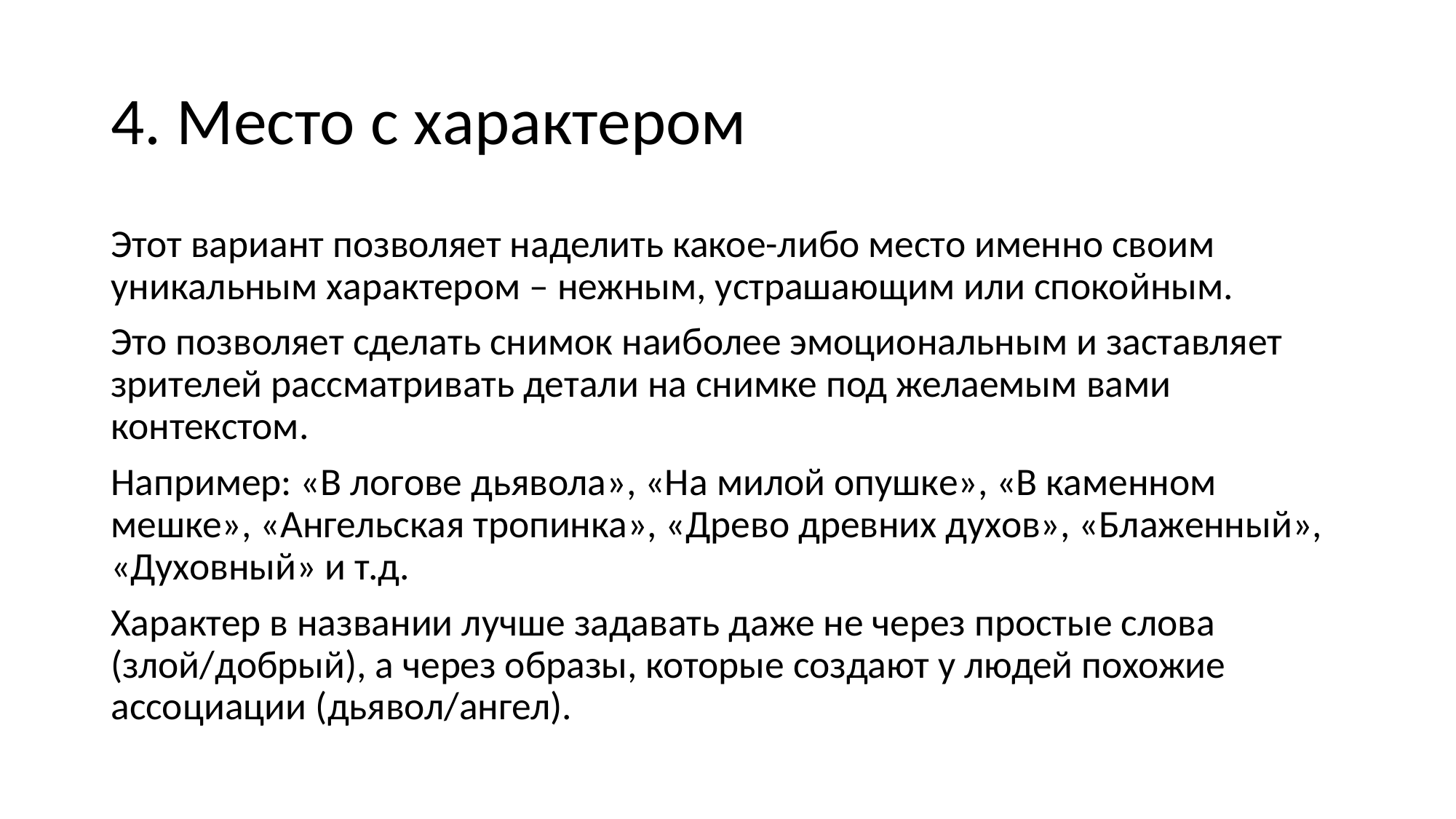

# 4. Место с характером
Этот вариант позволяет наделить какое-либо место именно своим уникальным характером – нежным, устрашающим или спокойным.
Это позволяет сделать снимок наиболее эмоциональным и заставляет зрителей рассматривать детали на снимке под желаемым вами контекстом.
Например: «В логове дьявола», «На милой опушке», «В каменном мешке», «Ангельская тропинка», «Древо древних духов», «Блаженный», «Духовный» и т.д.
Характер в названии лучше задавать даже не через простые слова (злой/добрый), а через образы, которые создают у людей похожие ассоциации (дьявол/ангел).